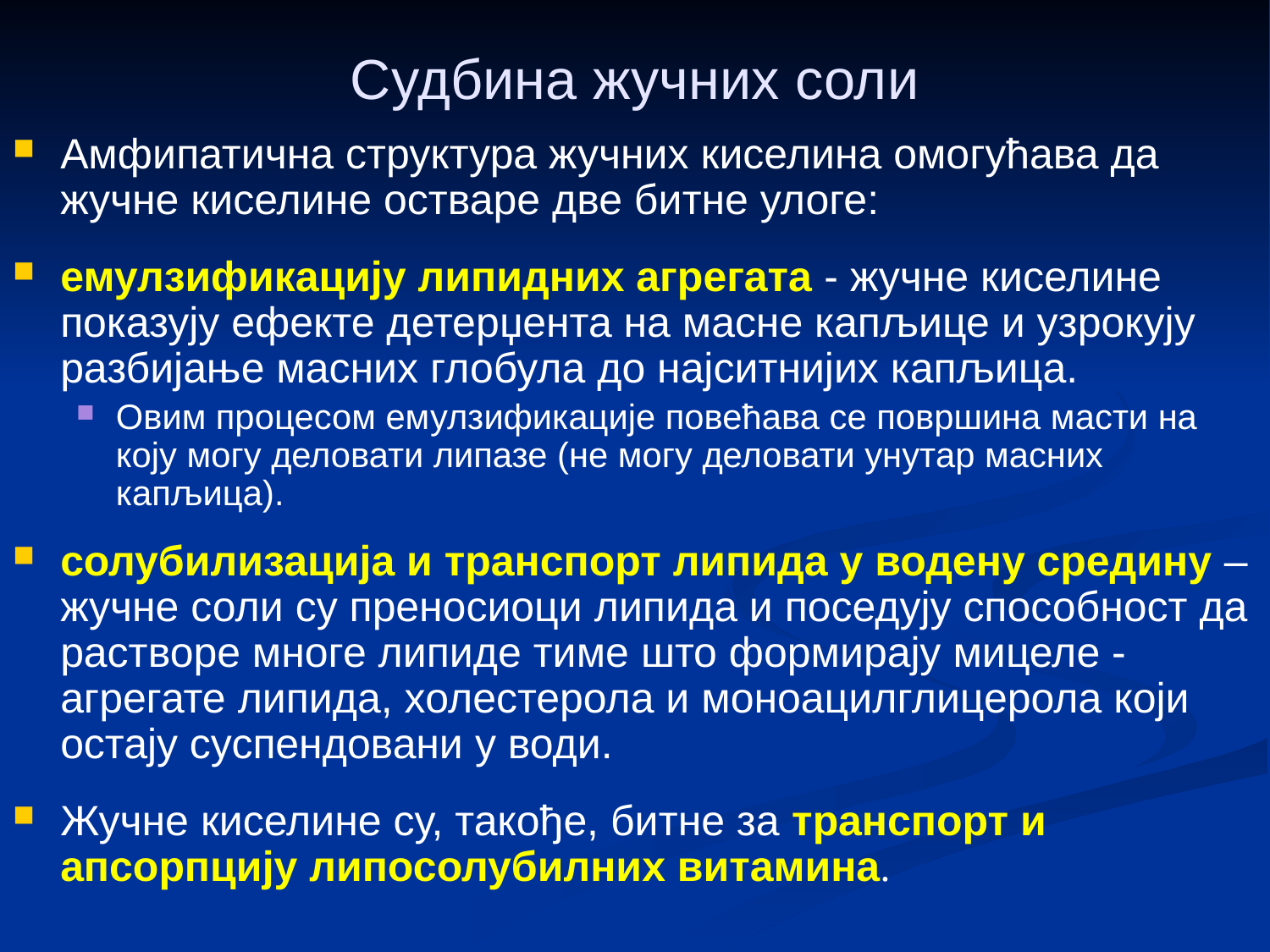

Судбина жучних соли
Амфипатична структура жучних киселина омогућава да жучне киселине остваре две битне улоге:

емулзификацију липидних агрегата - жучне киселине показују ефекте детерџента на масне капљице и узрокују разбијање масних глобула до најситнијих капљица.
Овим процесом емулзификације повећава се површина масти на коју могу деловати липазе (не могу деловати унутар масних капљица).

солубилизација и транспорт липида у водену средину – жучне соли су преносиоци липида и поседују способност да растворе многе липиде тиме што формирају мицеле - агрегате липида, холестерола и моноацилглицерола који остају суспендовани у води.

Жучне киселине су, такође, битне за транспорт и апсорпцију липосолубилних витамина.